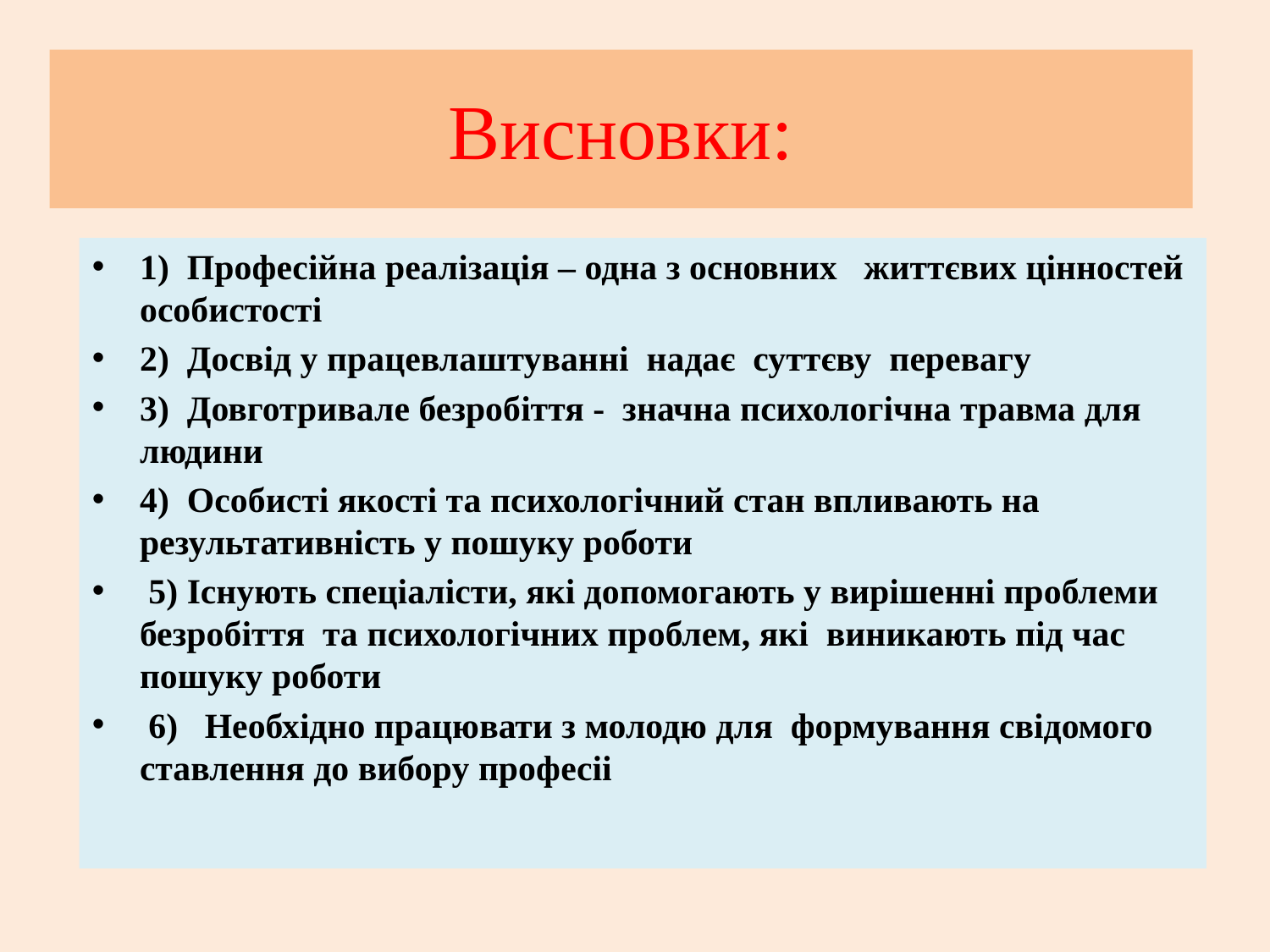

# Висновки:
1)  Професійна реалізація – одна з основних   життєвих цінностей особистості
2)  Досвід у працевлаштуванні  надає  суттєву  перевагу
3)  Довготривале безробіття -  значна психологічна травма для людини
4)  Особисті якості та психологічний стан впливають на результативність у пошуку роботи
 5) Існують спеціалісти, які допомогають у вирішенні проблеми безробіття  та психологічних проблем, які  виникають під час пошуку роботи
 6)   Необхідно працювати з молодю для  формування свідомого ставлення до вибору професіі